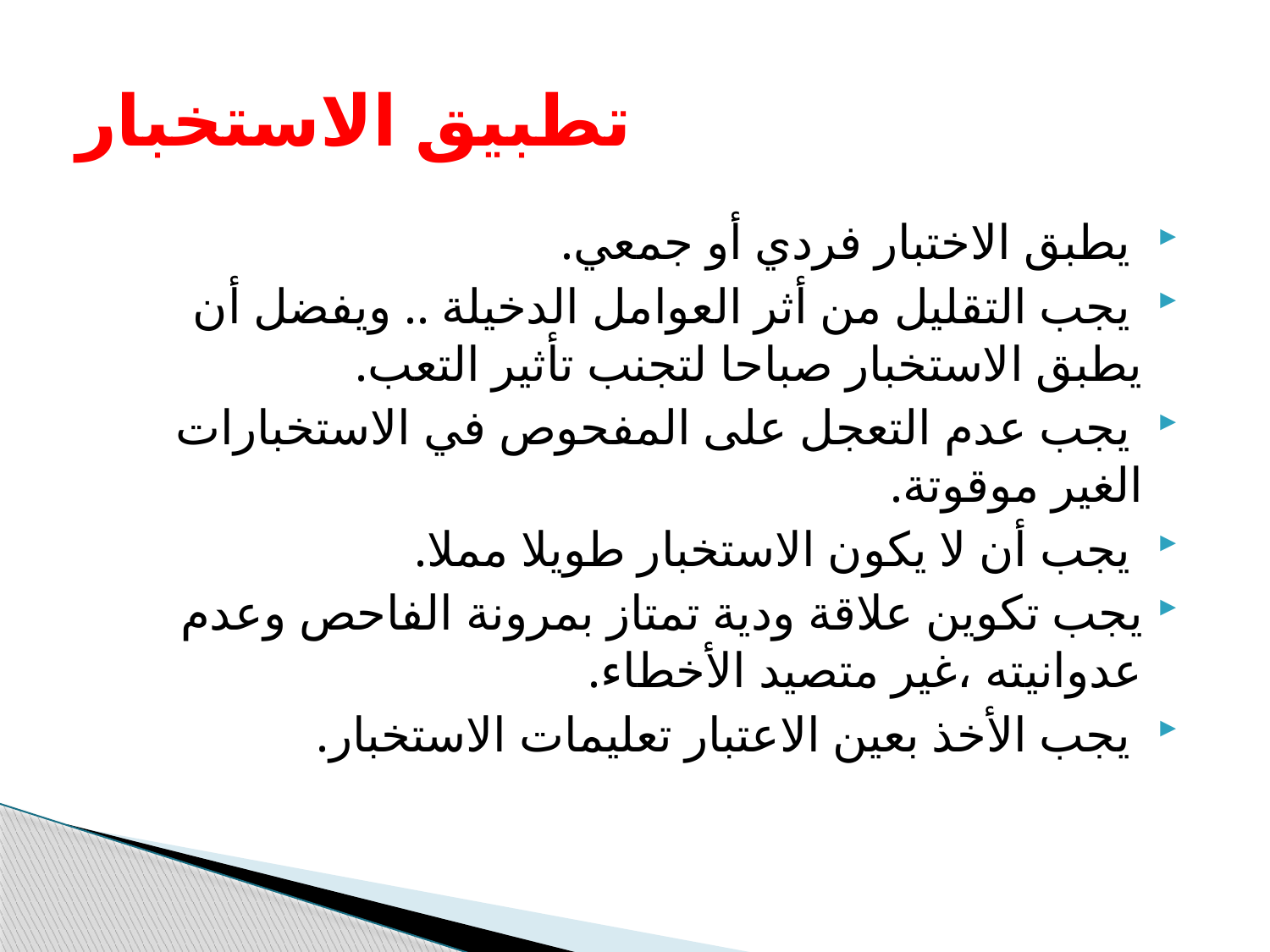

# تطبيق الاستخبار
 يطبق الاختبار فردي أو جمعي.
 يجب التقليل من أثر العوامل الدخيلة .. ويفضل أن يطبق الاستخبار صباحا لتجنب تأثير التعب.
 يجب عدم التعجل على المفحوص في الاستخبارات الغير موقوتة.
 يجب أن لا يكون الاستخبار طويلا مملا.
يجب تكوين علاقة ودية تمتاز بمرونة الفاحص وعدم عدوانيته ،غير متصيد الأخطاء.
 يجب الأخذ بعين الاعتبار تعليمات الاستخبار.